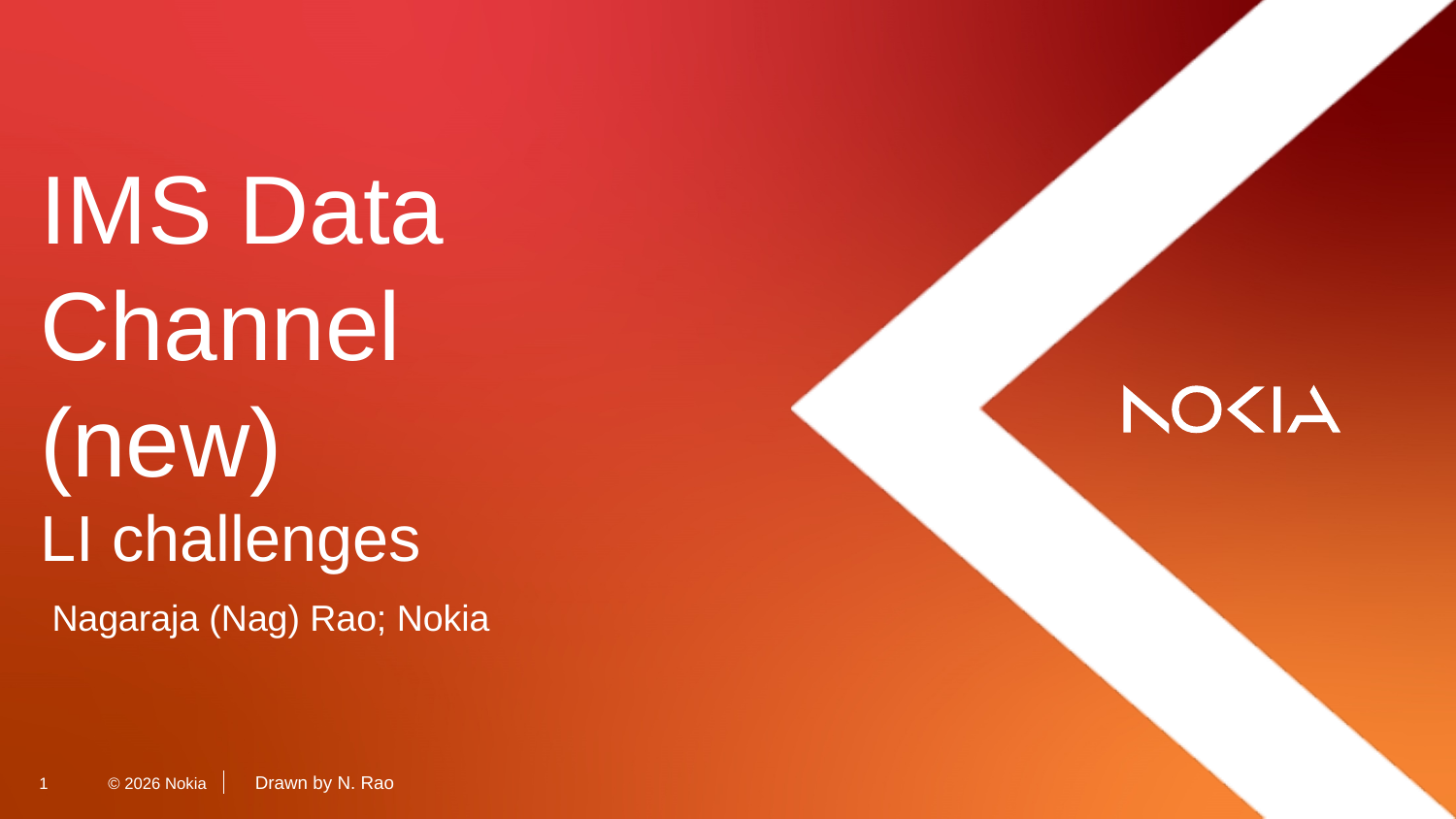

# IMS Data Channel (new) LI challenges
Nagaraja (Nag) Rao; Nokia